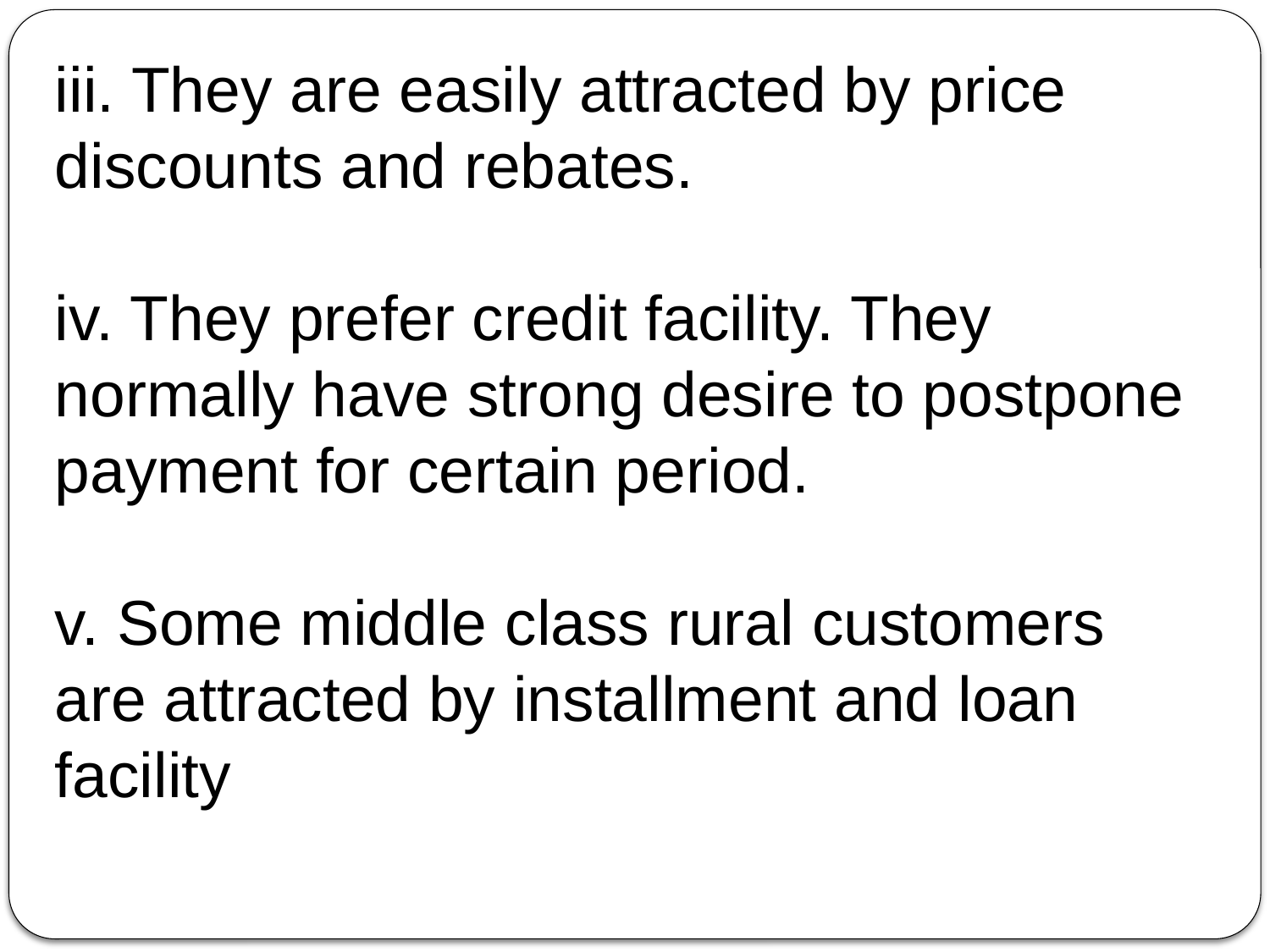

iii. They are easily attracted by price discounts and rebates.

iv. They prefer credit facility. They normally have strong desire to postpone payment for certain period.

v. Some middle class rural customers are attracted by installment and loan facility